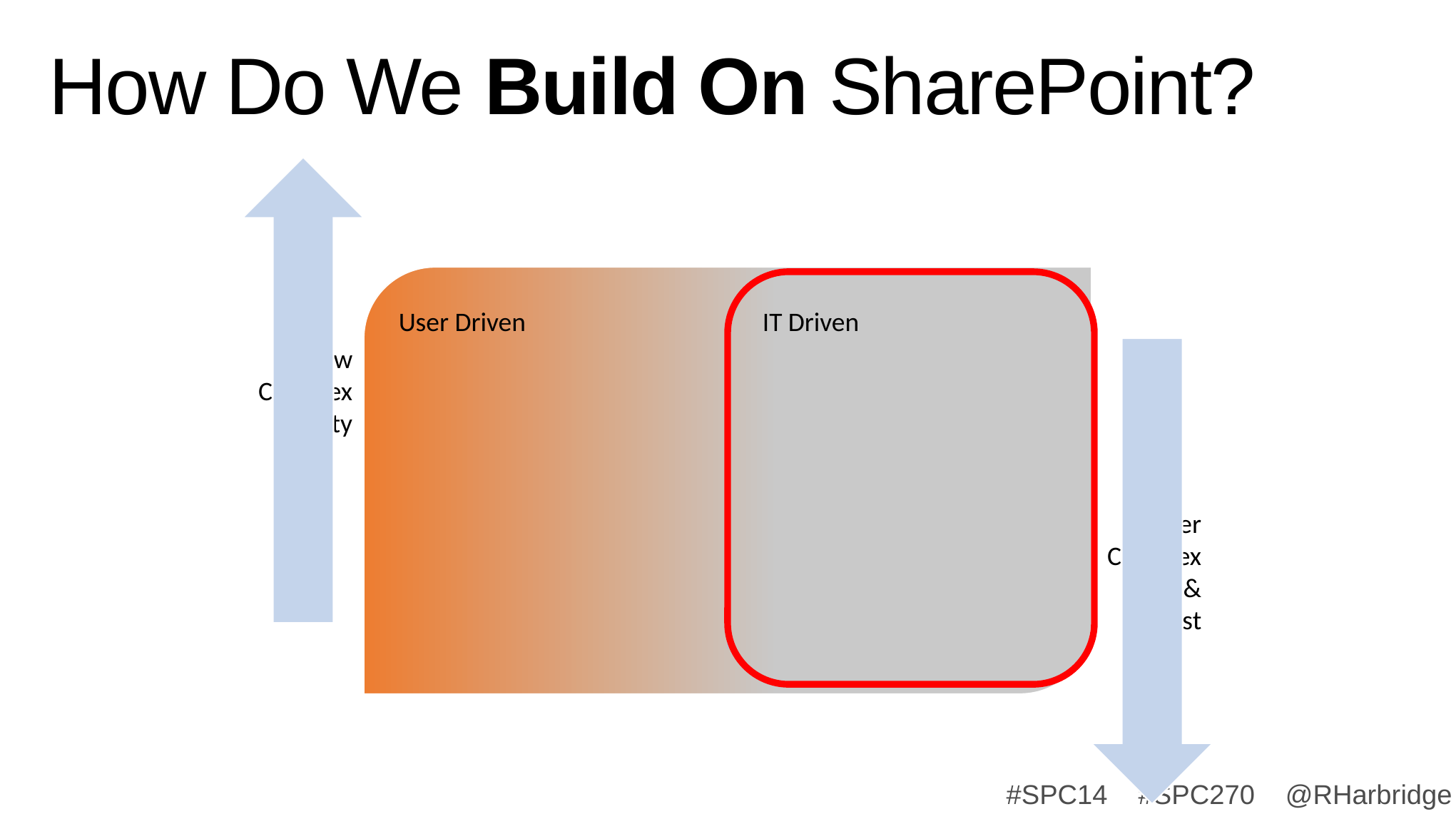

# How Do We Build On SharePoint?

Low Complexity
User Driven
Higher Complexity & Cost
IT Driven